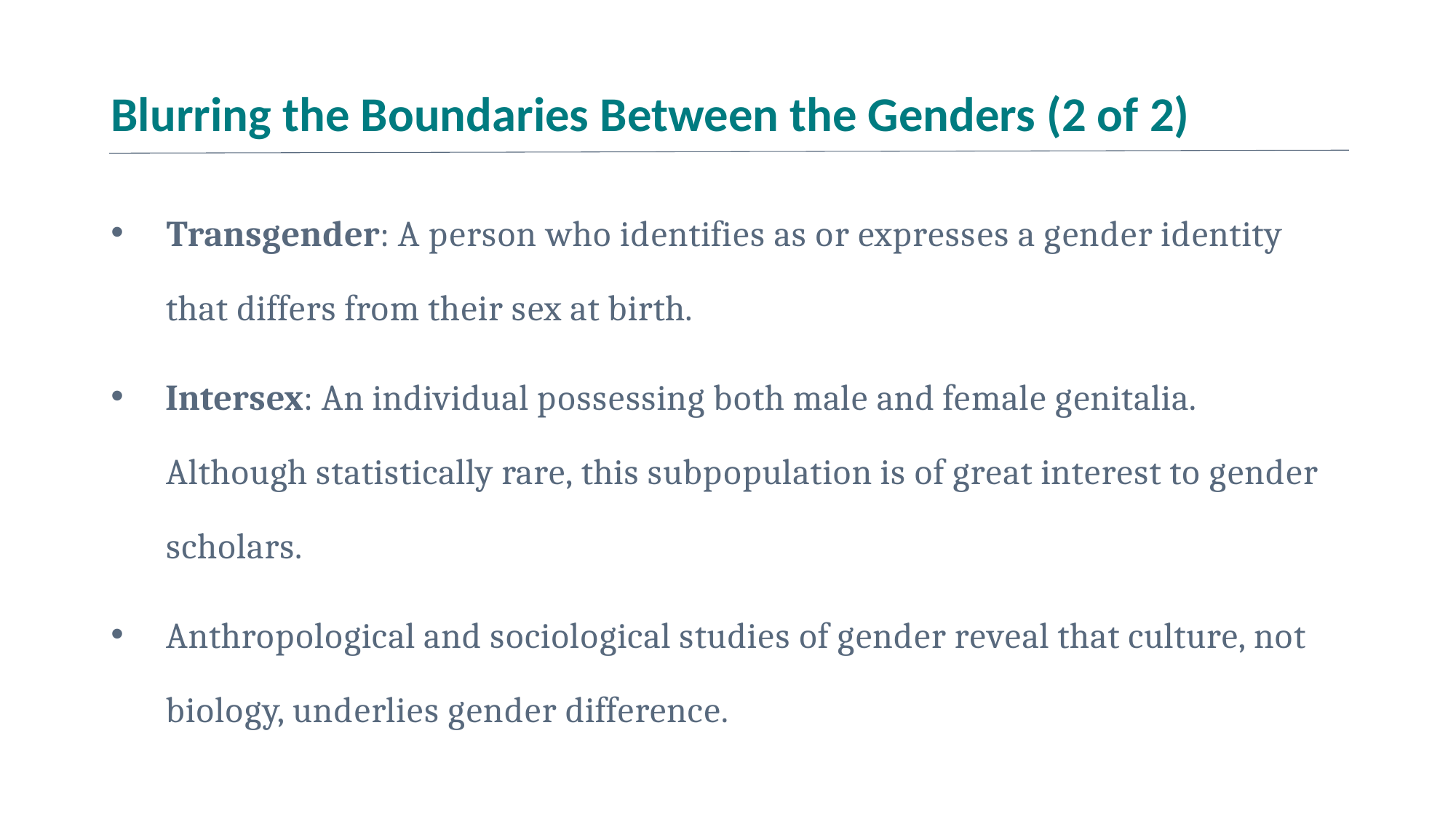

# Blurring the Boundaries Between the Genders (2 of 2)
Transgender: A person who identifies as or expresses a gender identity that differs from their sex at birth.
Intersex: An individual possessing both male and female genitalia. Although statistically rare, this subpopulation is of great interest to gender scholars.
Anthropological and sociological studies of gender reveal that culture, not biology, underlies gender difference.